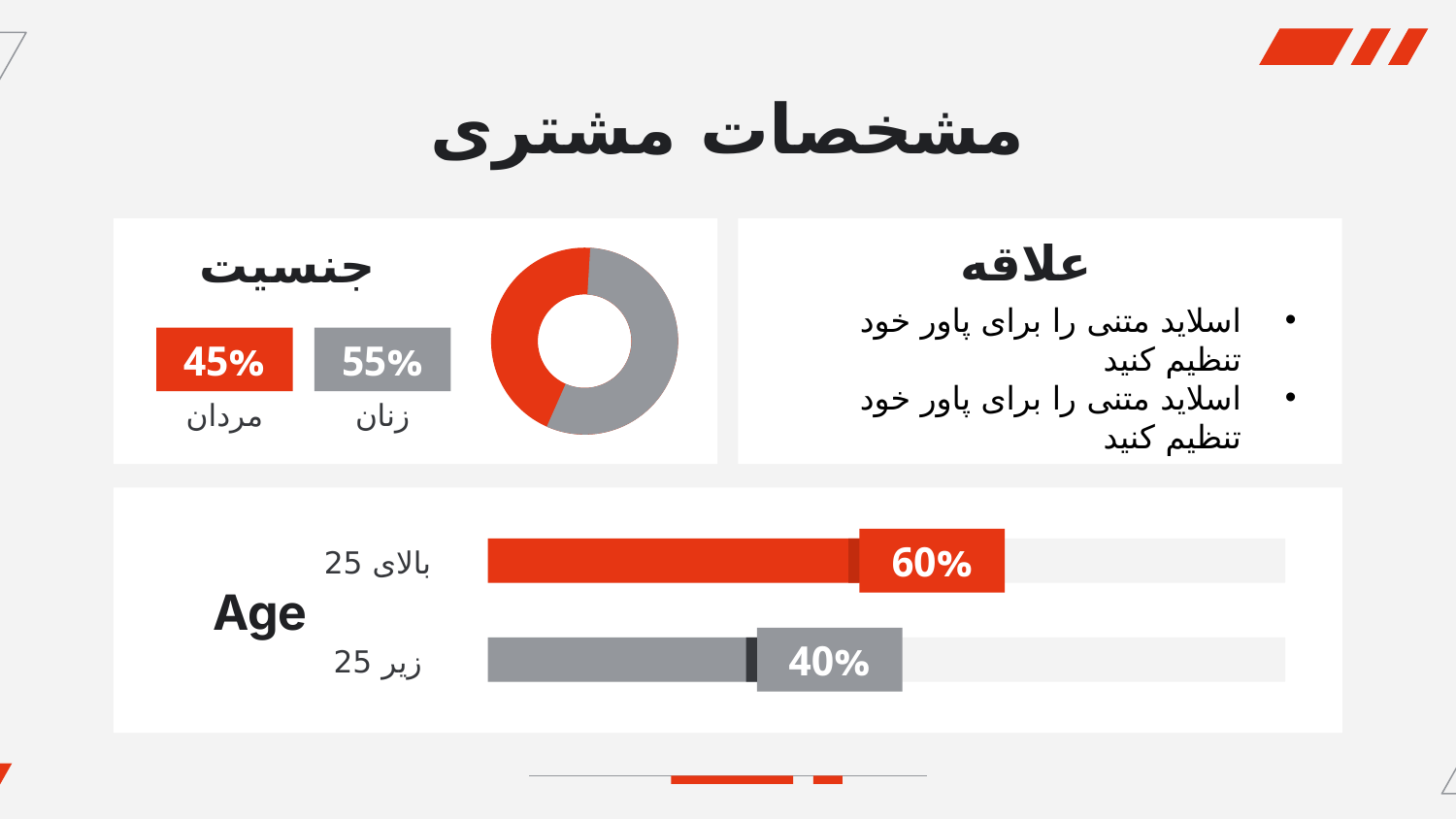

# مشخصات مشتری
علاقه

جنسیت

اسلاید متنی را برای پاور خود تنظیم کنید
اسلاید متنی را برای پاور خود تنظیم کنید

45%
55%
مردان
زنان

 بالای 25
60%

Age
 زیر 25
40%